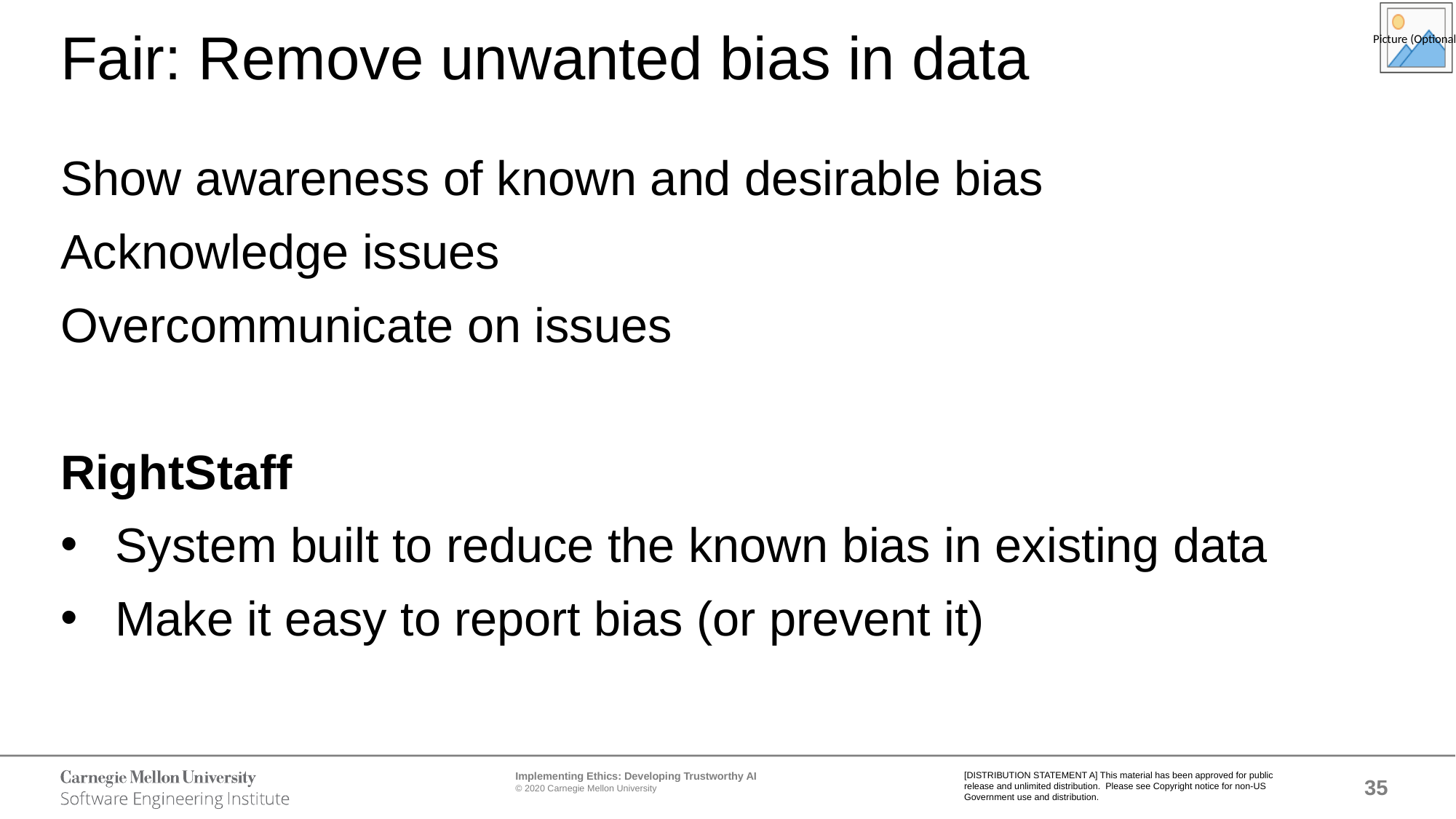

# Fair: Remove unwanted bias in data
Show awareness of known and desirable bias
Acknowledge issues
Overcommunicate on issues

RightStaff
System built to reduce the known bias in existing data
Make it easy to report bias (or prevent it)